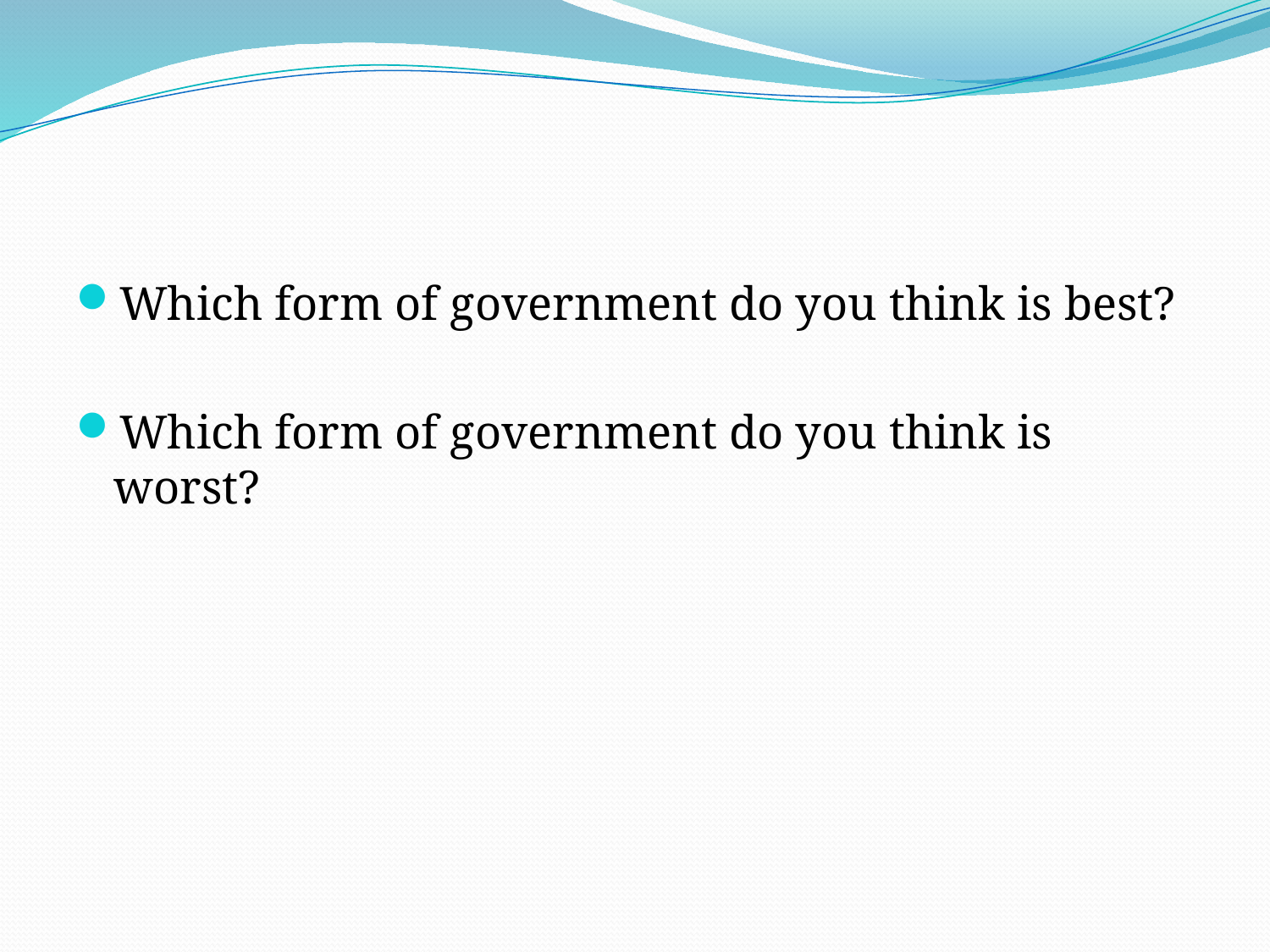

#
Which form of government do you think is best?

Which form of government do you think is worst?